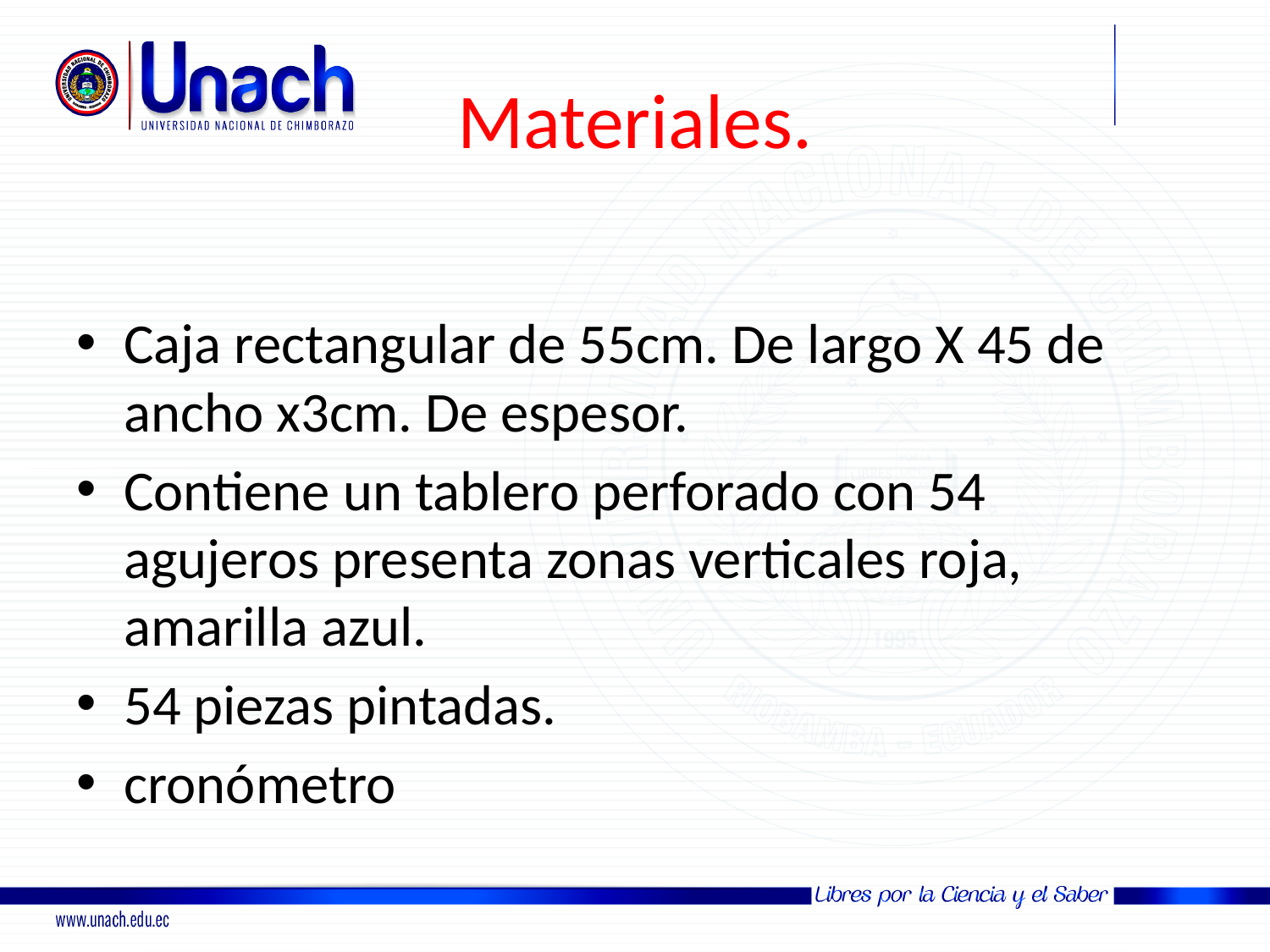

# Materiales.

Caja rectangular de 55cm. De largo X 45 de ancho x3cm. De espesor.
Contiene un tablero perforado con 54 agujeros presenta zonas verticales roja, amarilla azul.
54 piezas pintadas.
cronómetro